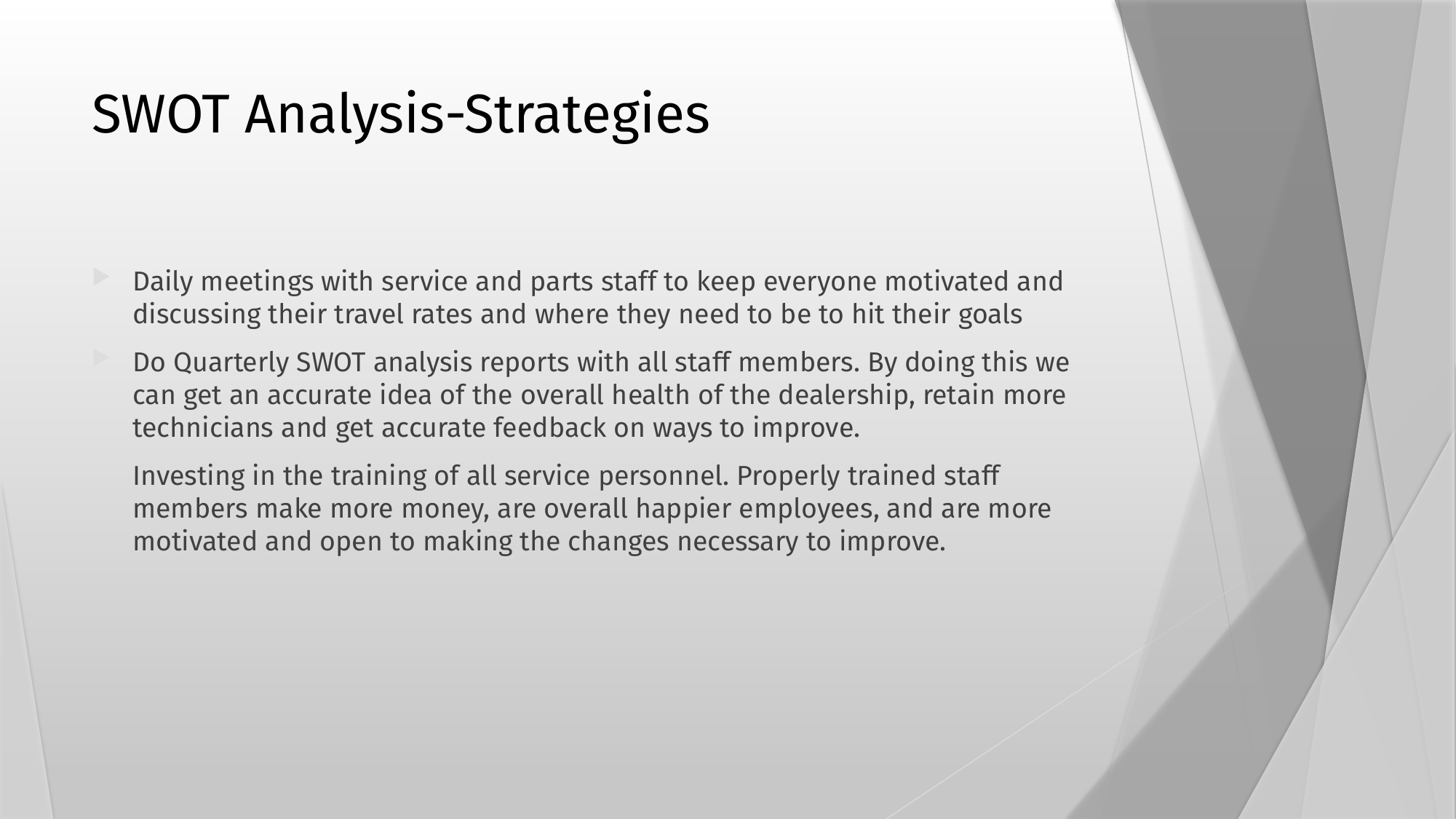

# SWOT Analysis-Strategies
Daily meetings with service and parts staff to keep everyone motivated and discussing their travel rates and where they need to be to hit their goals
Do Quarterly SWOT analysis reports with all staff members. By doing this we can get an accurate idea of the overall health of the dealership, retain more technicians and get accurate feedback on ways to improve.
Investing in the training of all service personnel. Properly trained staff members make more money, are overall happier employees, and are more motivated and open to making the changes necessary to improve.